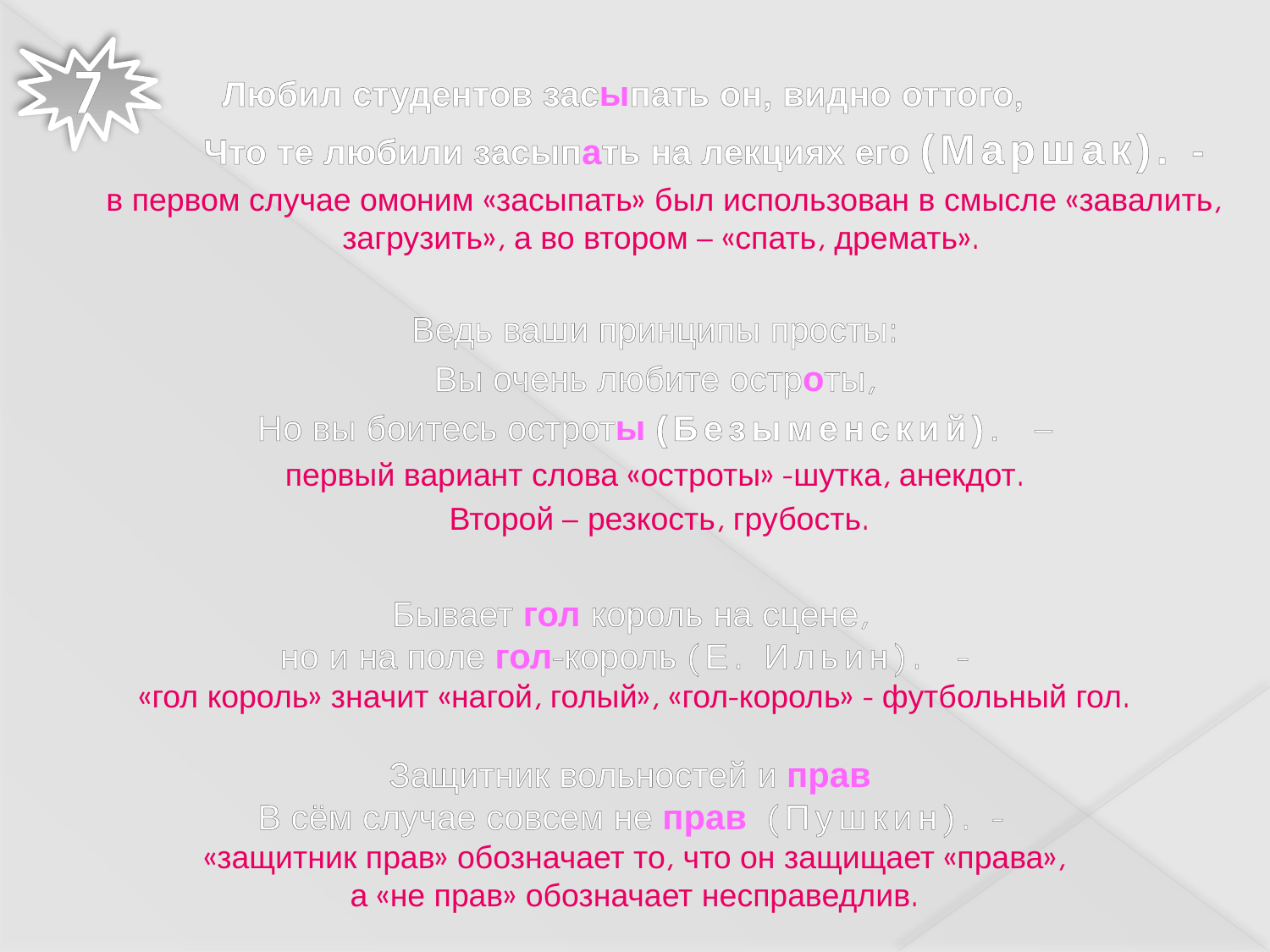

Любил студентов засыпать он, видно оттого,
          Что те любили засыпать на лекциях его (Маршак). -
 в первом случае омоним «засыпать» был использован в смысле «завалить, загрузить», а во втором – «спать, дремать».

Ведь ваши принципы просты:
Вы очень любите остроты,
Но вы боитесь остроты (Безыменский).  –
первый вариант слова «остроты» -шутка, анекдот.
Второй – резкость, грубость.

7
Бывает гол король на сцене,
но и на поле гол-король (Е. Ильин).  -
«гол король» значит «нагой, голый», «гол-король» - футбольный гол.

Защитник вольностей и прав
В сём случае совсем не прав  (Пушкин). -
 «защитник прав» обозначает то, что он защищает «права»,
а «не прав» обозначает несправедлив.